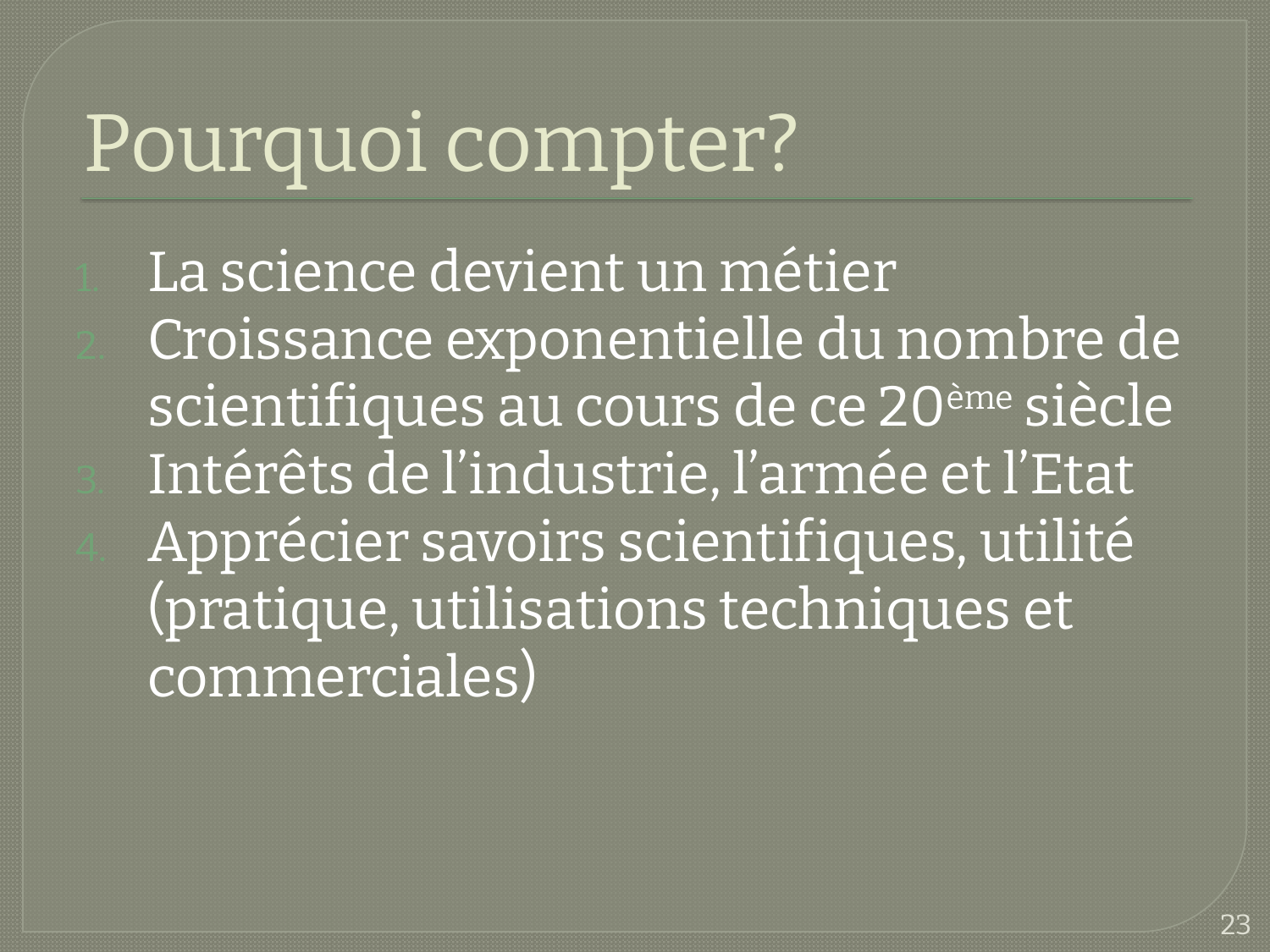

# Pourquoi compter?
La science devient un métier
Croissance exponentielle du nombre de scientifiques au cours de ce 20ème siècle
Intérêts de l’industrie, l’armée et l’Etat
Apprécier savoirs scientifiques, utilité  (pratique, utilisations techniques et commerciales)

23